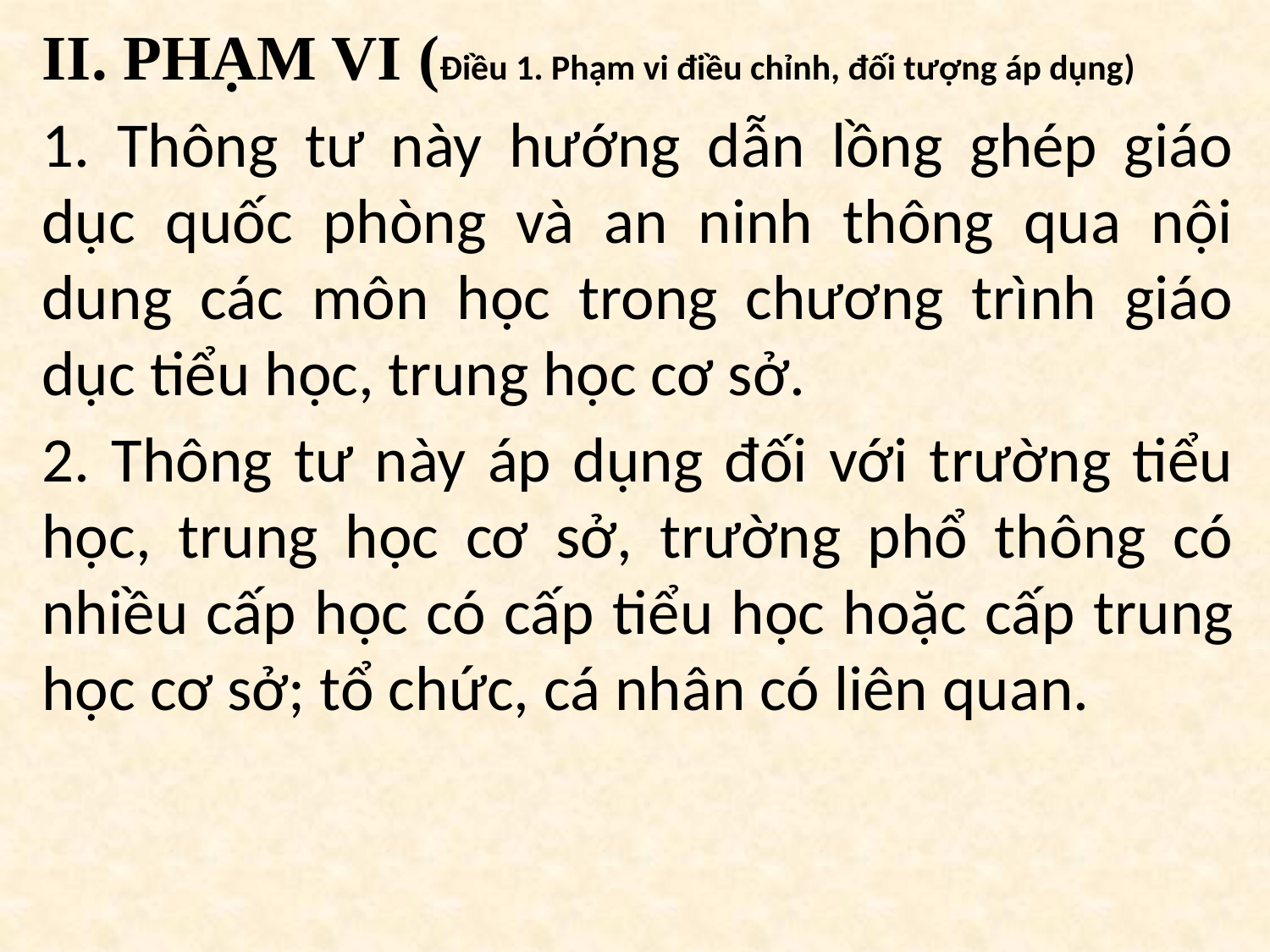

II. PHẠM VI (Điều 1. Phạm vi điều chỉnh, đối tượng áp dụng)
1. Thông tư này hướng dẫn lồng ghép giáo dục quốc phòng và an ninh thông qua nội dung các môn học trong chương trình giáo dục tiểu học, trung học cơ sở.
2. Thông tư này áp dụng đối với trường tiểu học, trung học cơ sở, trường phổ thông có nhiều cấp học có cấp tiểu học hoặc cấp trung học cơ sở; tổ chức, cá nhân có liên quan.